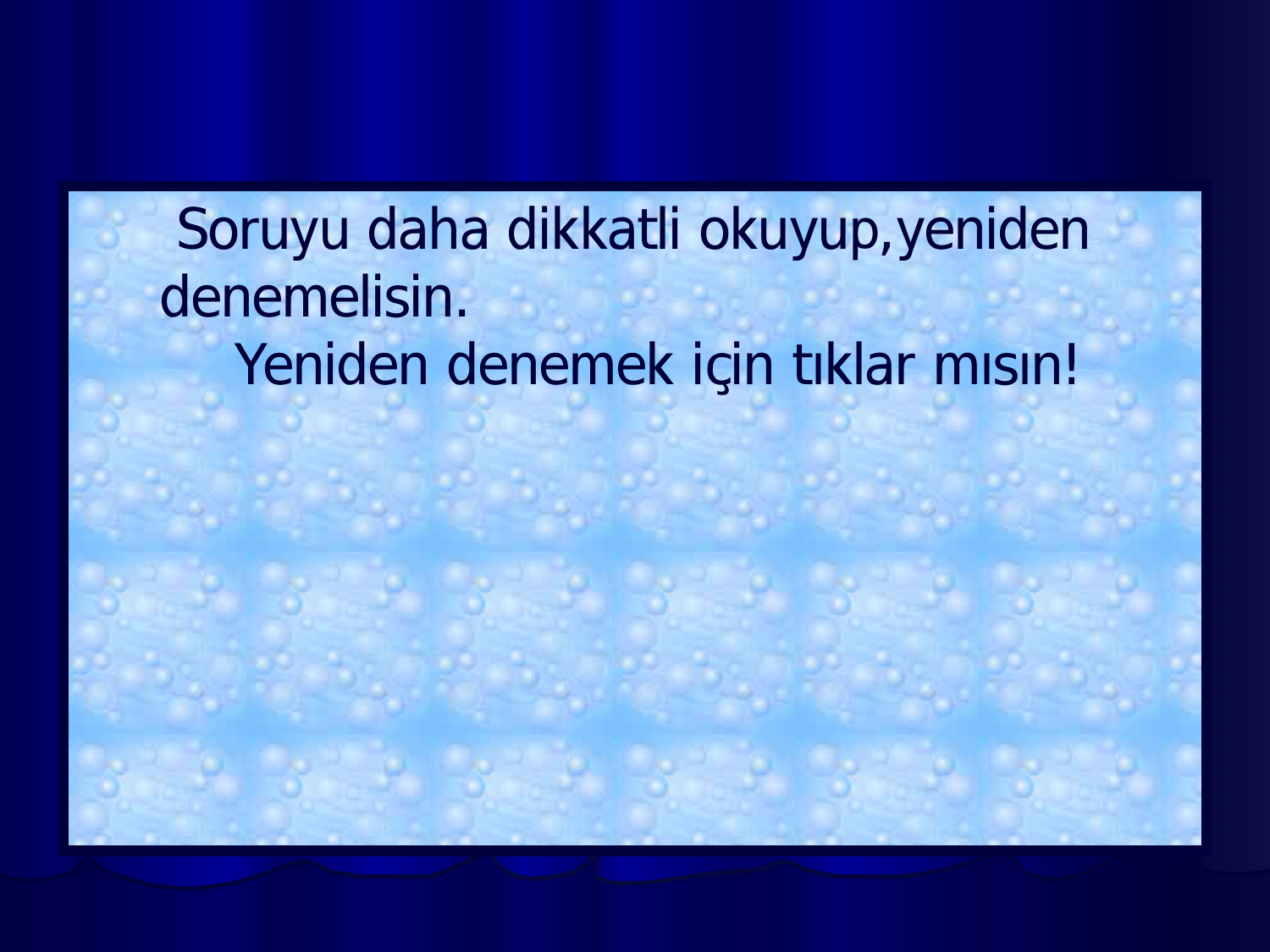

Soruyu daha dikkatli okuyup,yeniden denemelisin.                                        Yeniden denemek için tıklar mısın!